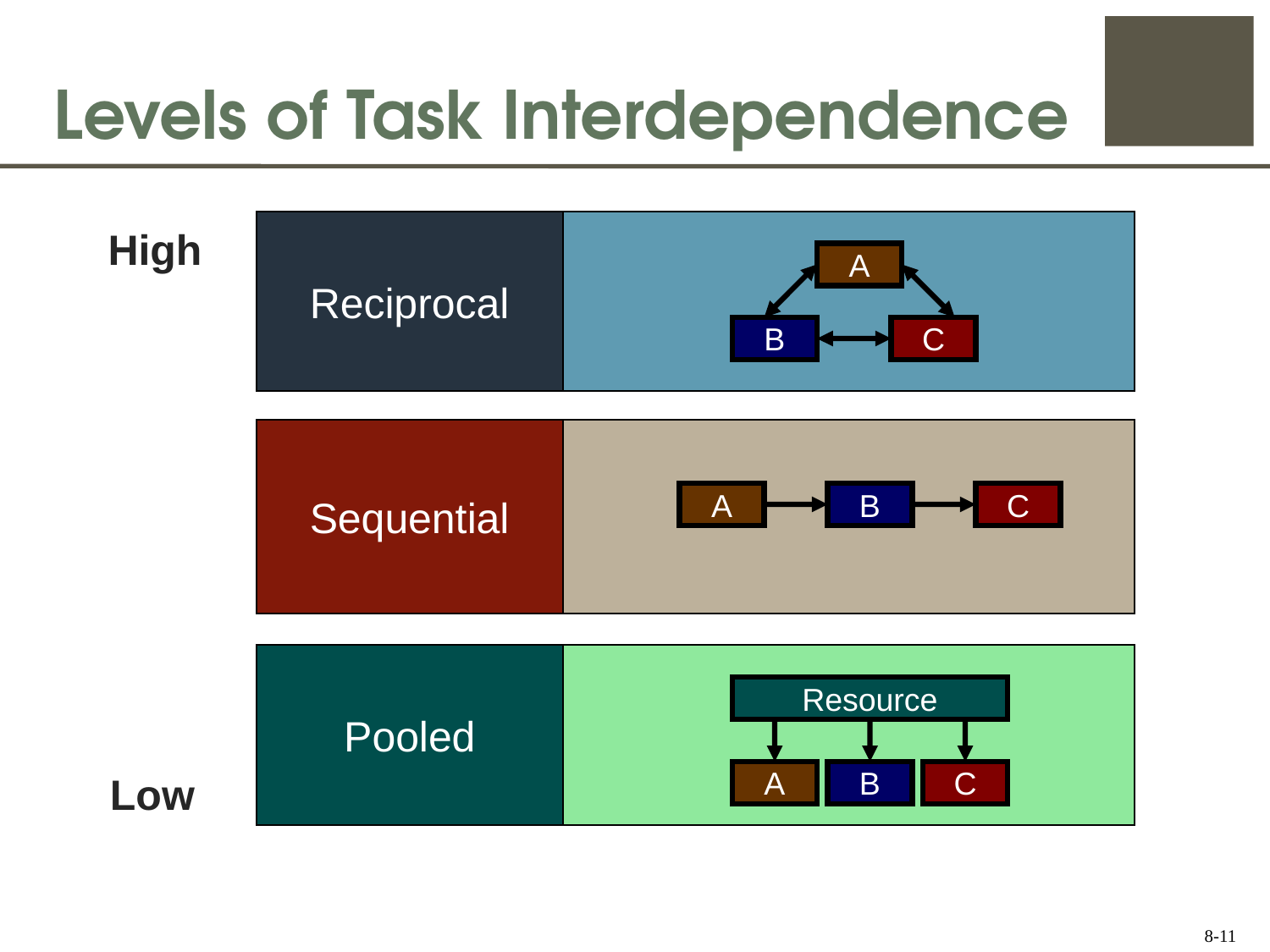

# Levels of Task Interdependence
Reciprocal

A

B
C

High
Sequential

A
B
C

Pooled

Resource

A
B
C
Low